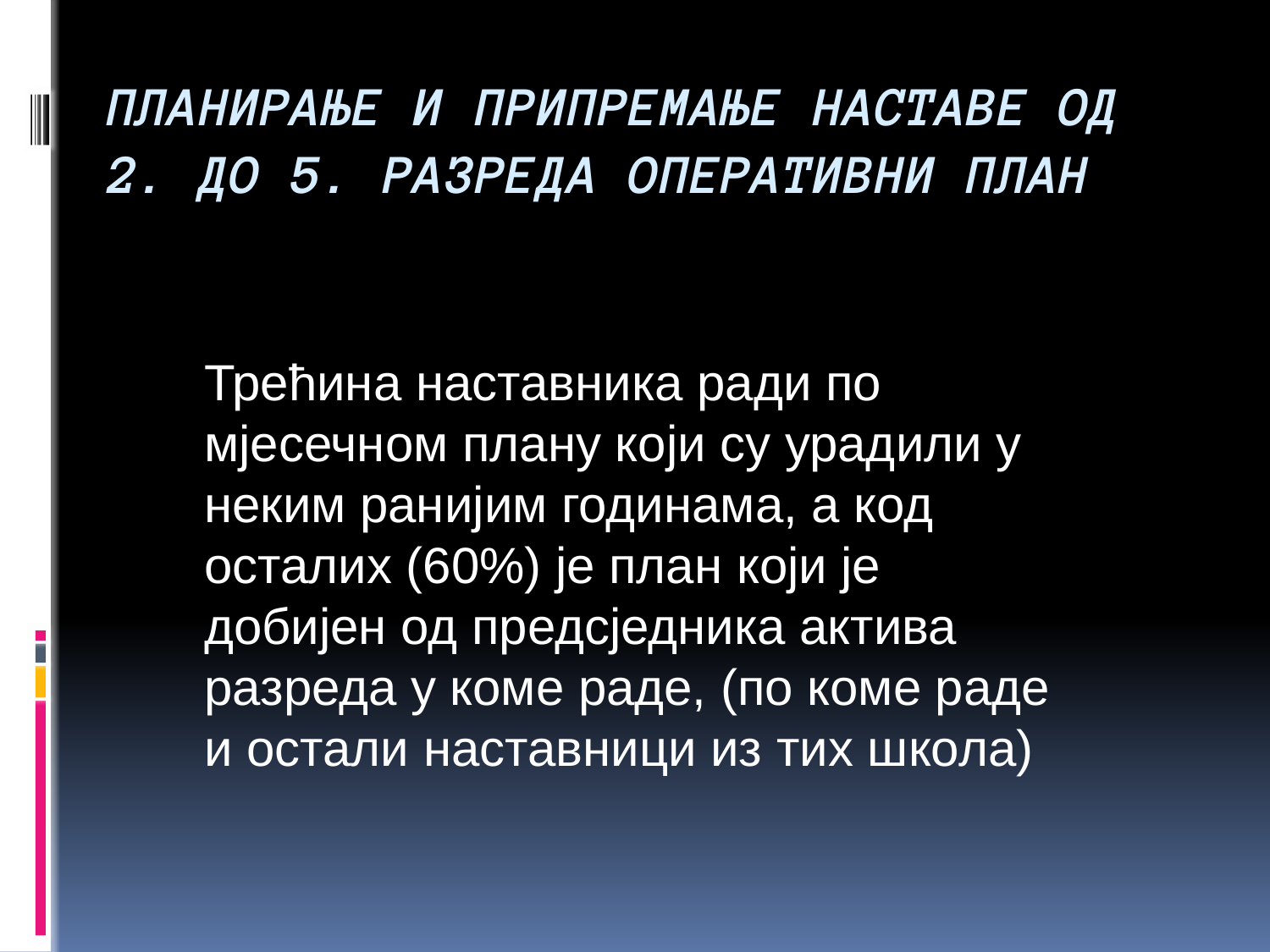

# Планирање и припремање наставе од 2. до 5. разреда оперативни план
Трећина наставника ради по мјесечном плану који су урадили у неким ранијим годинама, а код осталих (60%) је план који је добијен од предсједника актива разреда у коме раде, (по коме раде и остали наставници из тих школа)